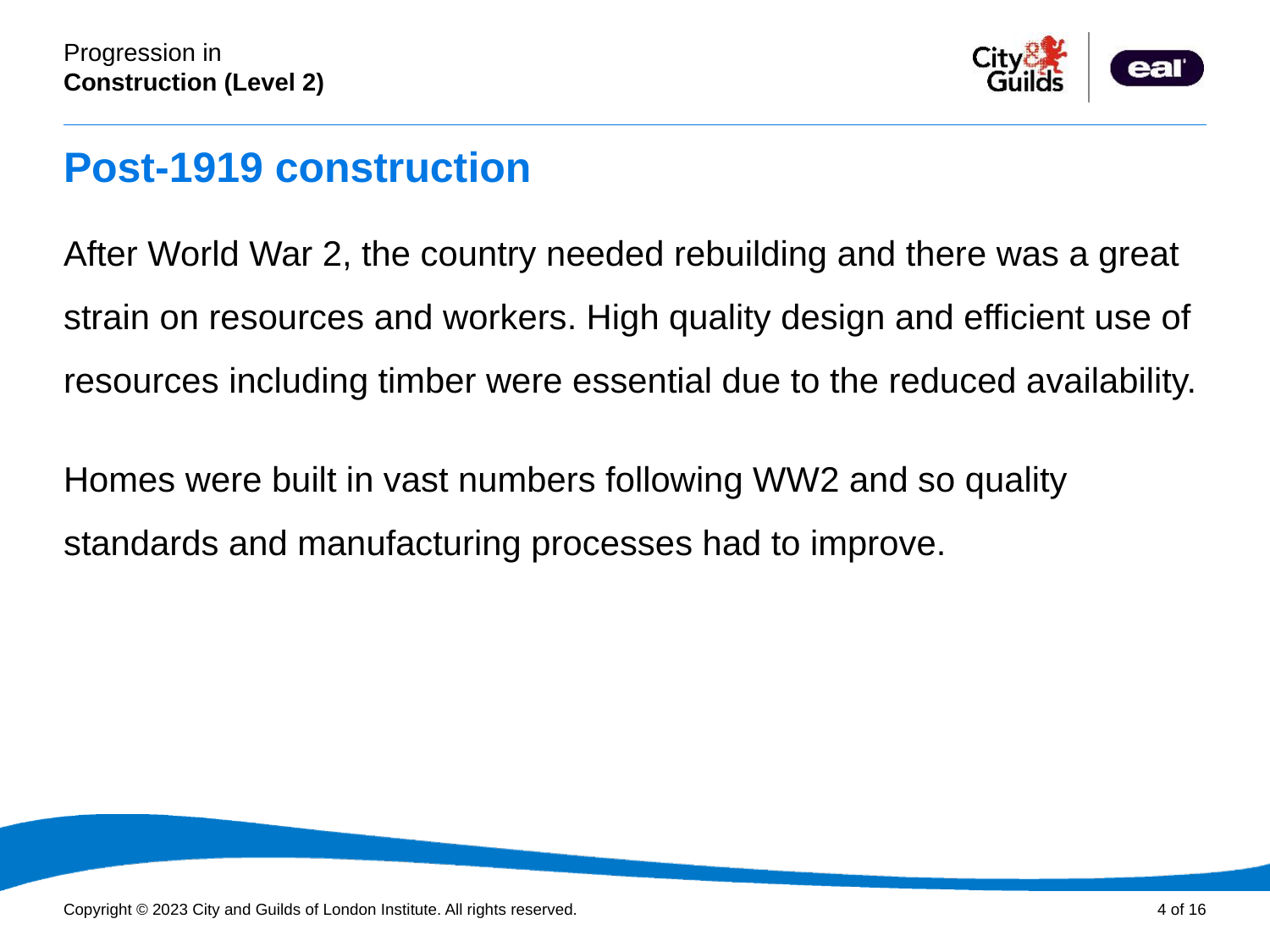

# Post-1919 construction
After World War 2, the country needed rebuilding and there was a great strain on resources and workers. High quality design and efficient use of resources including timber were essential due to the reduced availability.
Homes were built in vast numbers following WW2 and so quality standards and manufacturing processes had to improve.